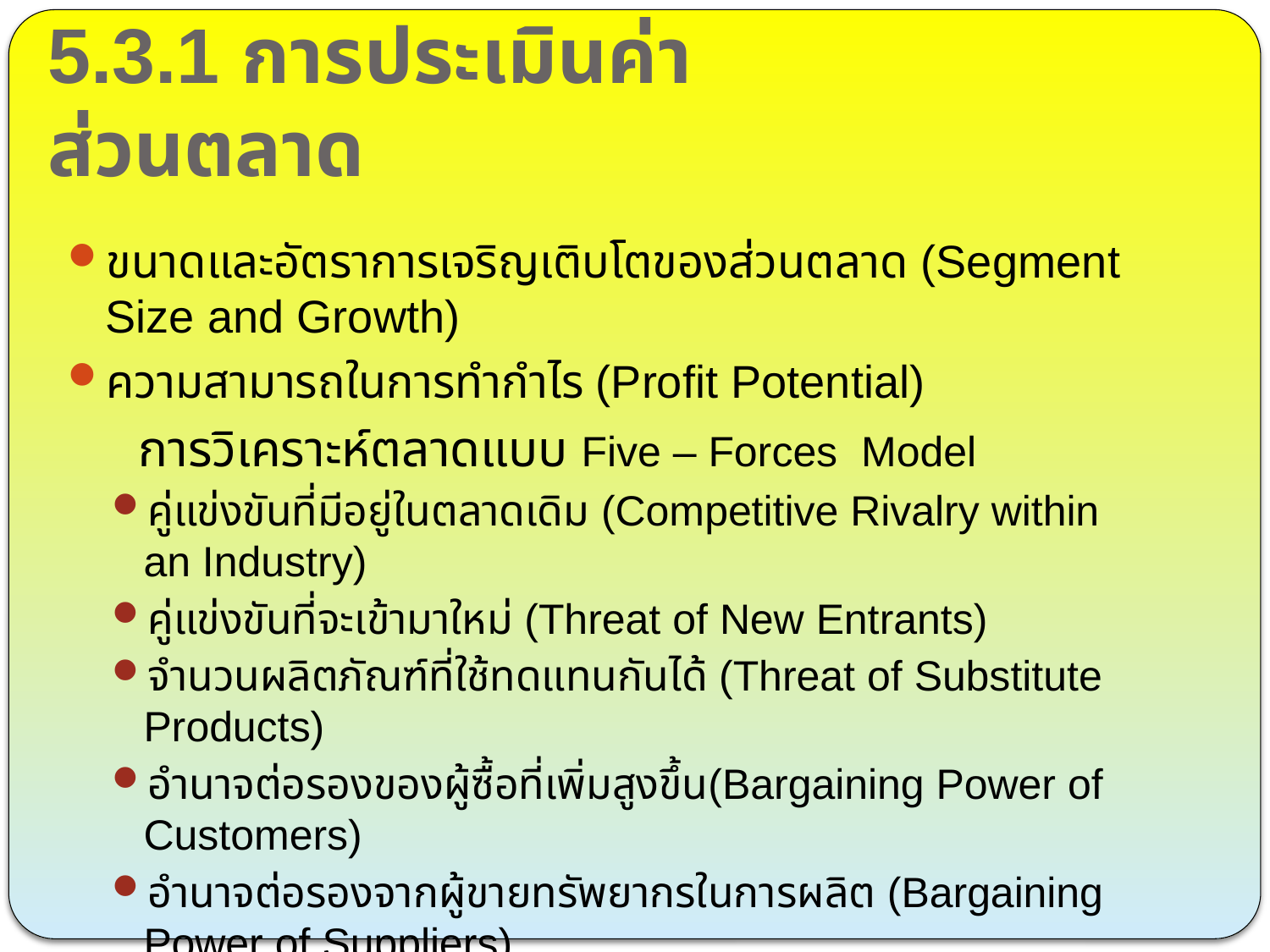

# 5.3.1 การประเมินค่าส่วนตลาด
ขนาดและอัตราการเจริญเติบโตของส่วนตลาด (Segment Size and Growth)
ความสามารถในการทำกำไร (Profit Potential)
      การวิเคราะห์ตลาดแบบ Five – Forces  Model
คู่แข่งขันที่มีอยู่ในตลาดเดิม (Competitive Rivalry within an Industry)
คู่แข่งขันที่จะเข้ามาใหม่ (Threat of New Entrants)
จำนวนผลิตภัณฑ์ที่ใช้ทดแทนกันได้ (Threat of Substitute Products)
อำนาจต่อรองของผู้ซื้อที่เพิ่มสูงขึ้น(Bargaining Power of Customers)
อำนาจต่อรองจากผู้ขายทรัพยากรในการผลิต (Bargaining Power of Suppliers)
วัตถุประสงค์ของบริษัทและทรัพยากร(Company Objectives and Resources)